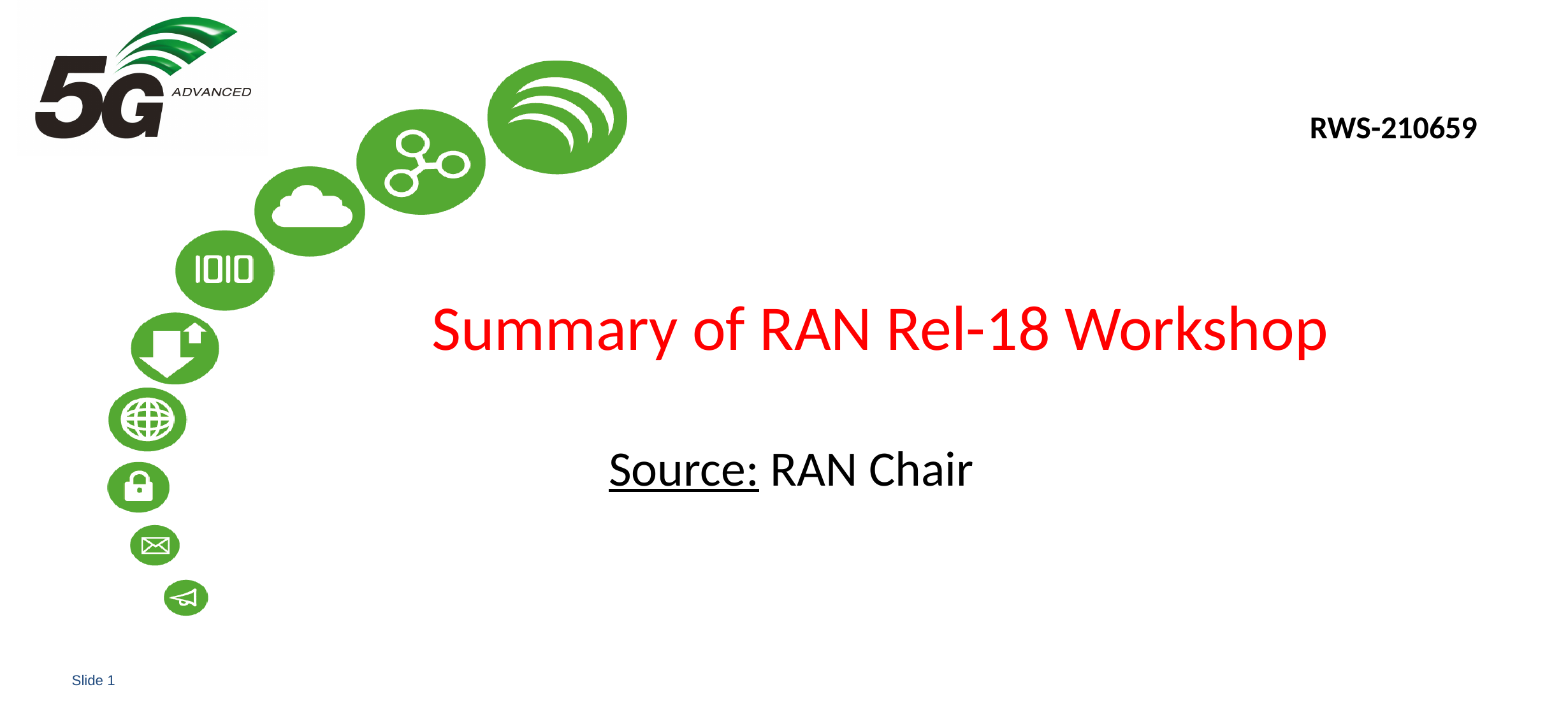

RWS-210659
# Summary of RAN Rel-18 Workshop
Source: RAN Chair